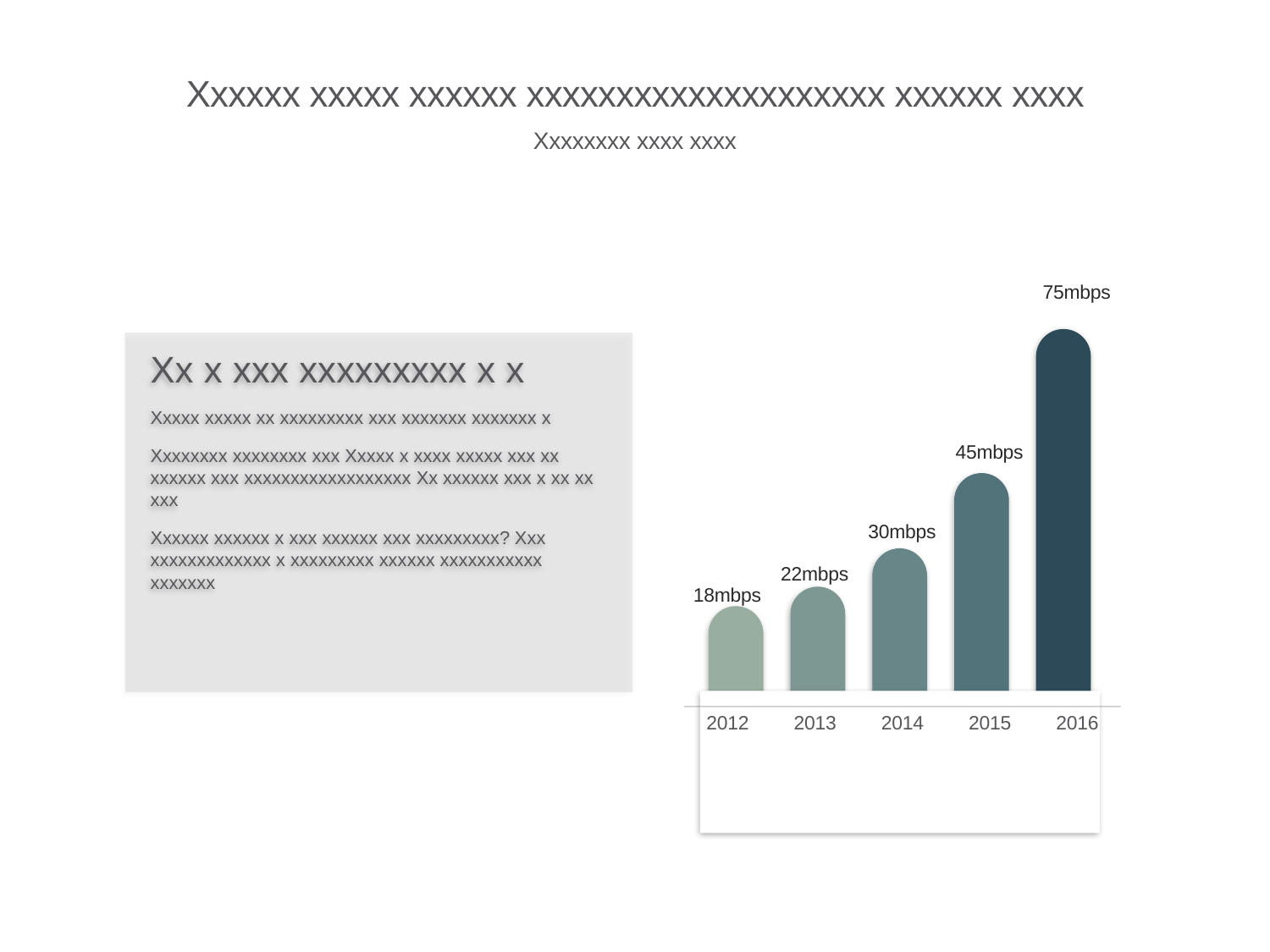

# Xxxxxx xxxxx xxxxxx xxxxxxxxxxxxxxxxxxxx xxxxxx xxxx
Xxxxxxxx xxxx xxxx

### Chart

| Category | Series 1 |
|---|---|
| 2012 | 18.0 |
| 2013 | 22.0 |
| 2014 | 30.0 |
| 2015 | 45.0 |
| 2016 | 75.0 |
Xx x xxx xxxxxxxxx x x
Xxxxx xxxxx xx xxxxxxxxx xxx xxxxxxx xxxxxxx x
Xxxxxxxx xxxxxxxx xxx Xxxxx x xxxx xxxxx xxx xx xxxxxx xxx xxxxxxxxxxxxxxxxxx Xx xxxxxx xxx x xx xx xxx
Xxxxxx xxxxxx x xxx xxxxxx xxx xxxxxxxxx? Xxx xxxxxxxxxxxxx x xxxxxxxxx xxxxxx xxxxxxxxxxx xxxxxxx